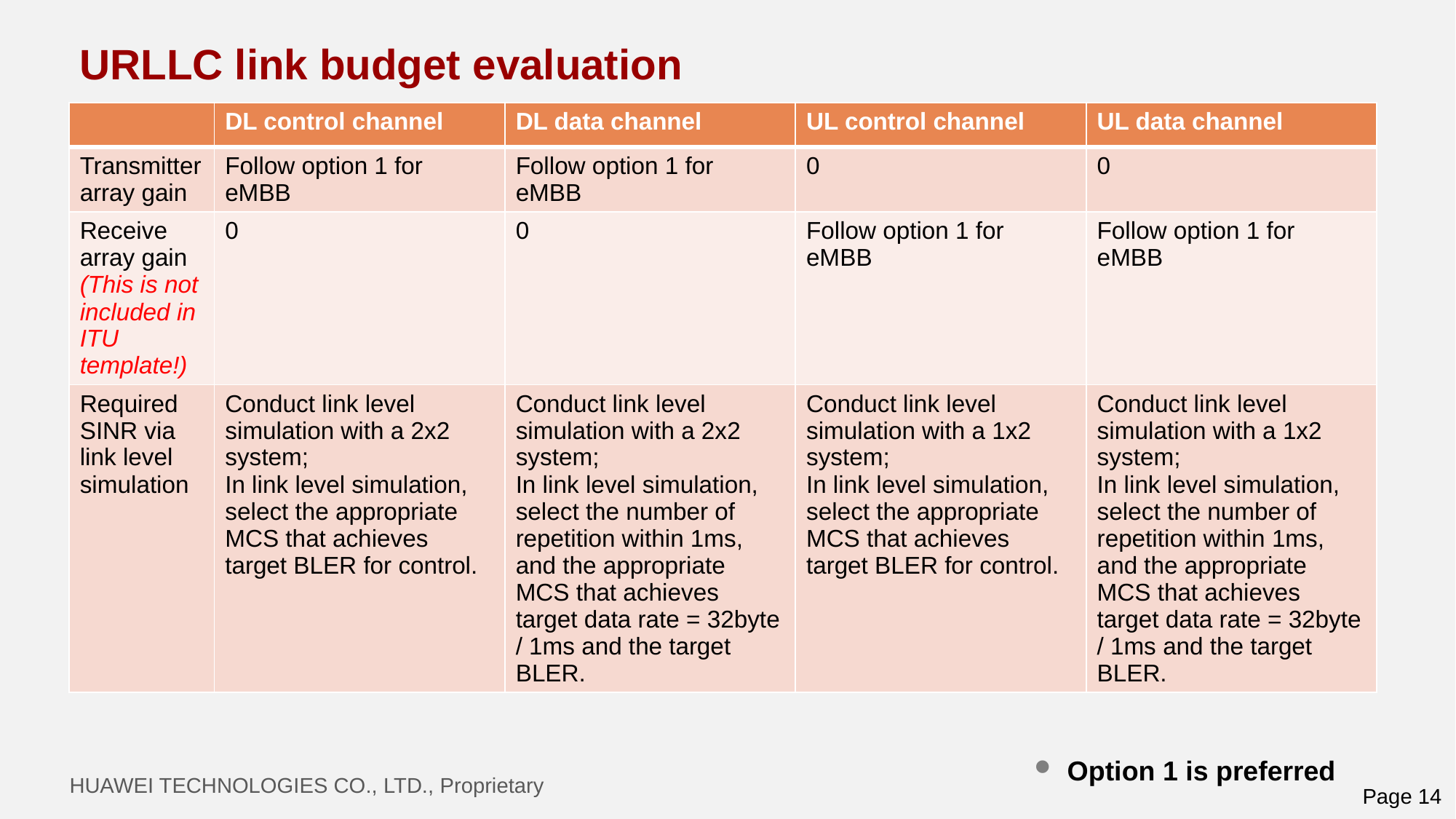

# URLLC link budget evaluation
|  | DL control channel | DL data channel | UL control channel | UL data channel |
| --- | --- | --- | --- | --- |
| Transmitter array gain | Follow option 1 for eMBB | Follow option 1 for eMBB | 0 | 0 |
| Receive array gain (This is not included in ITU template!) | 0 | 0 | Follow option 1 for eMBB | Follow option 1 for eMBB |
| Required SINR via link level simulation | Conduct link level simulation with a 2x2 system; In link level simulation, select the appropriate MCS that achieves target BLER for control. | Conduct link level simulation with a 2x2 system; In link level simulation, select the number of repetition within 1ms, and the appropriate MCS that achieves target data rate = 32byte / 1ms and the target BLER. | Conduct link level simulation with a 1x2 system; In link level simulation, select the appropriate MCS that achieves target BLER for control. | Conduct link level simulation with a 1x2 system; In link level simulation, select the number of repetition within 1ms, and the appropriate MCS that achieves target data rate = 32byte / 1ms and the target BLER. |
Option 1 is preferred